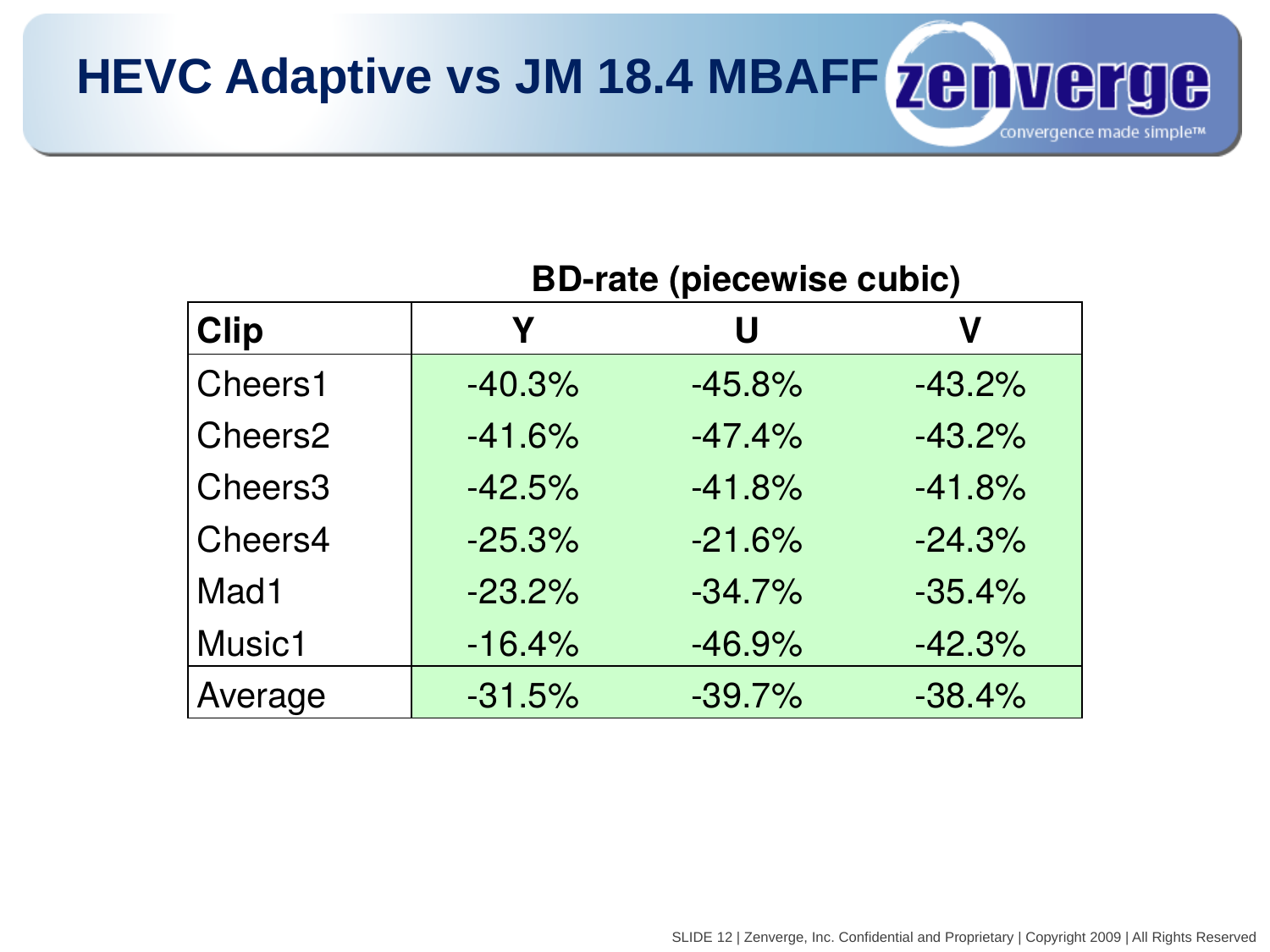

# HEVC Adaptive vs JM 18.4 MBAFF
|  | BD-rate (piecewise cubic) |  |  |
| --- | --- | --- | --- |
| Clip | Y | U | V |
| Cheers1 | -40.3% | -45.8% | -43.2% |
| Cheers2 | -41.6% | -47.4% | -43.2% |
| Cheers3 | -42.5% | -41.8% | -41.8% |
| Cheers4 | -25.3% | -21.6% | -24.3% |
| Mad1 | -23.2% | -34.7% | -35.4% |
| Music1 | -16.4% | -46.9% | -42.3% |
| Average | -31.5% | -39.7% | -38.4% |